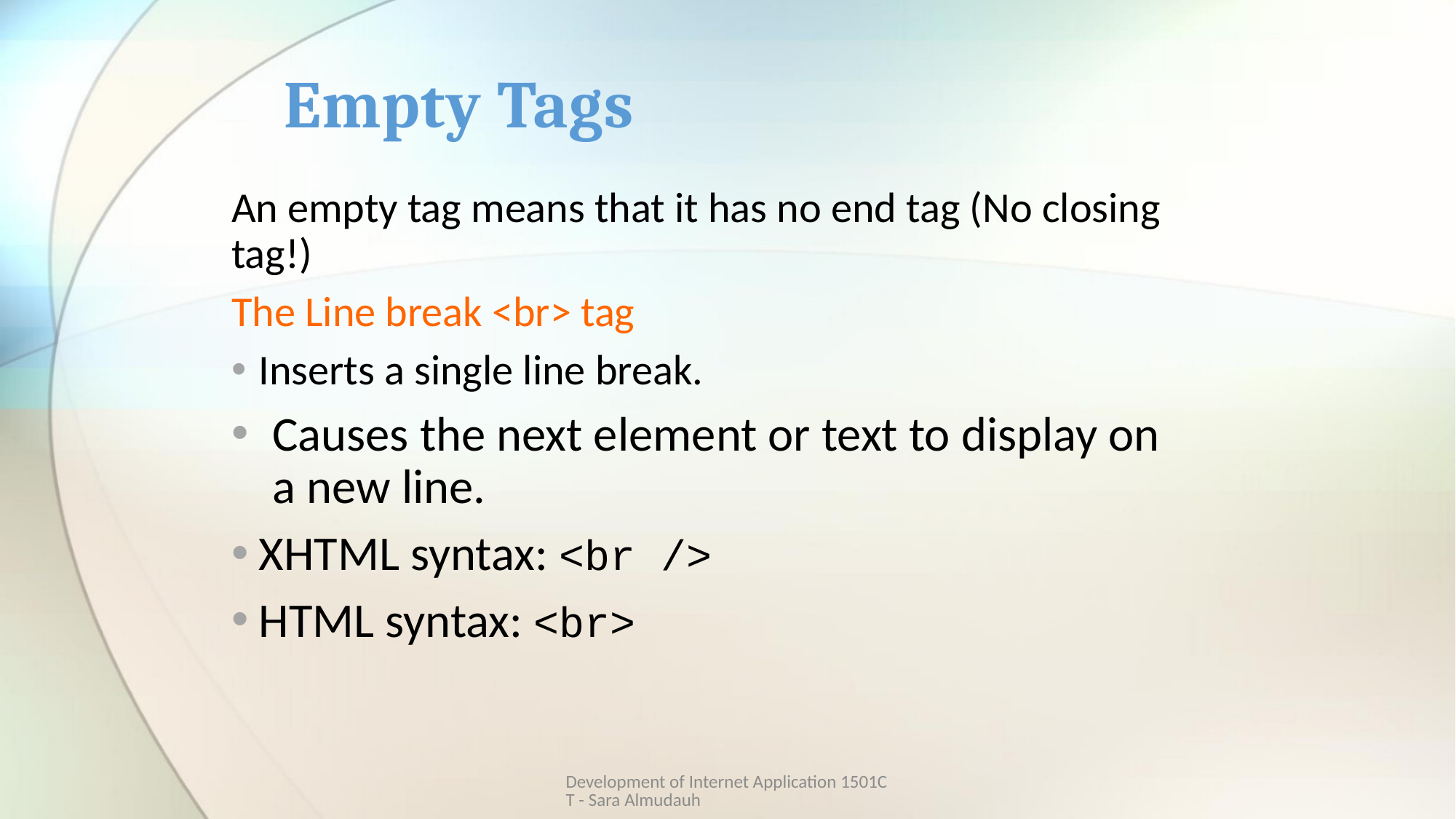

# Empty Tags
An empty tag means that it has no end tag (No closing tag!)
The Line break <br> tag
Inserts a single line break.
Causes the next element or text to display on a new line.
XHTML syntax: <br />
HTML syntax: <br>

Development of Internet Application 1501CT - Sara Almudauh